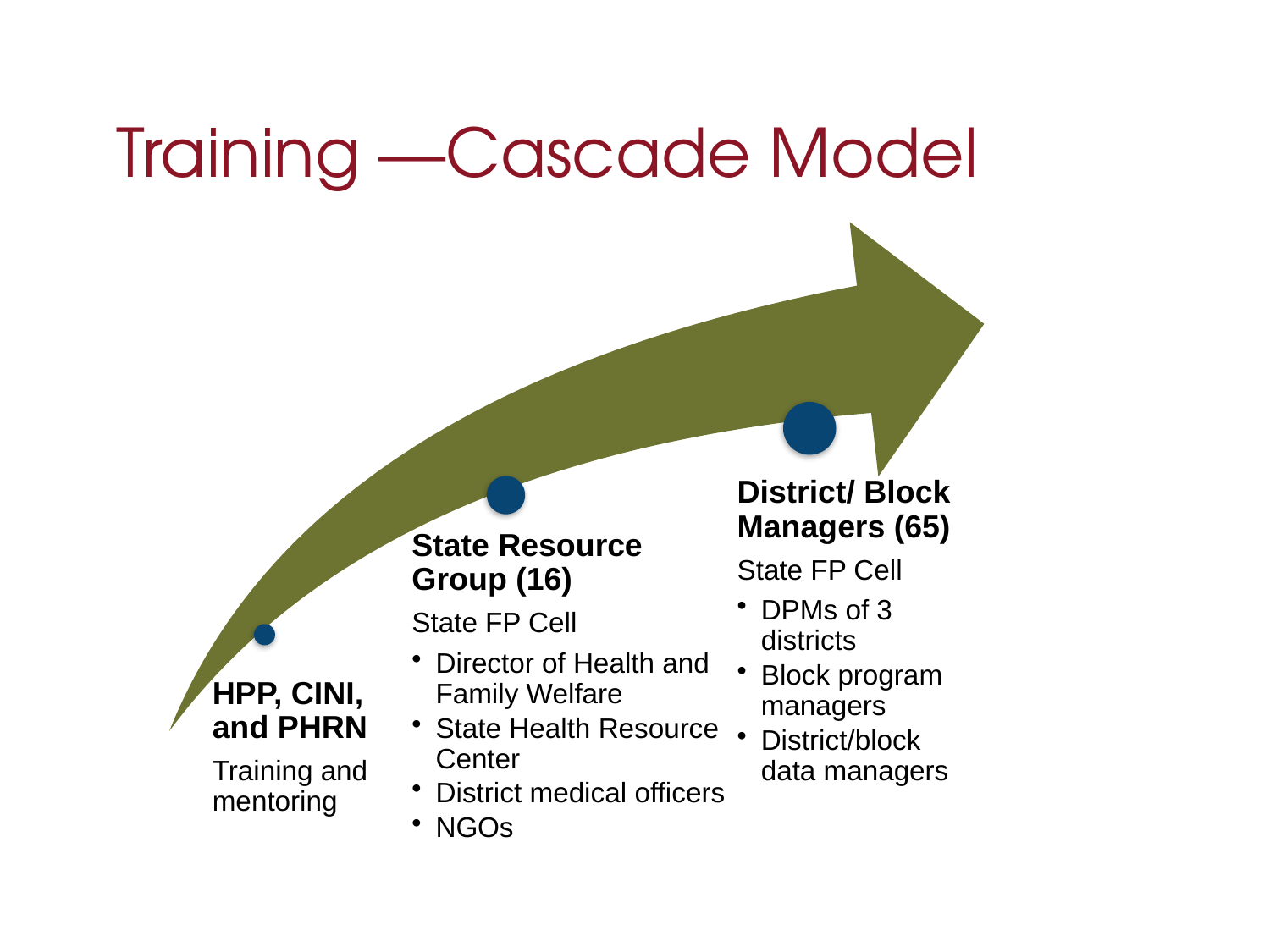

# Training —Cascade Model
HPP, CINI, and PHRN
Training and mentoring
State Resource Group (16)
State FP Cell
Director of Health and Family Welfare
State Health Resource Center
District medical officers
NGOs
District/ Block Managers (65)
State FP Cell
DPMs of 3 districts
Block program managers
District/block data managers